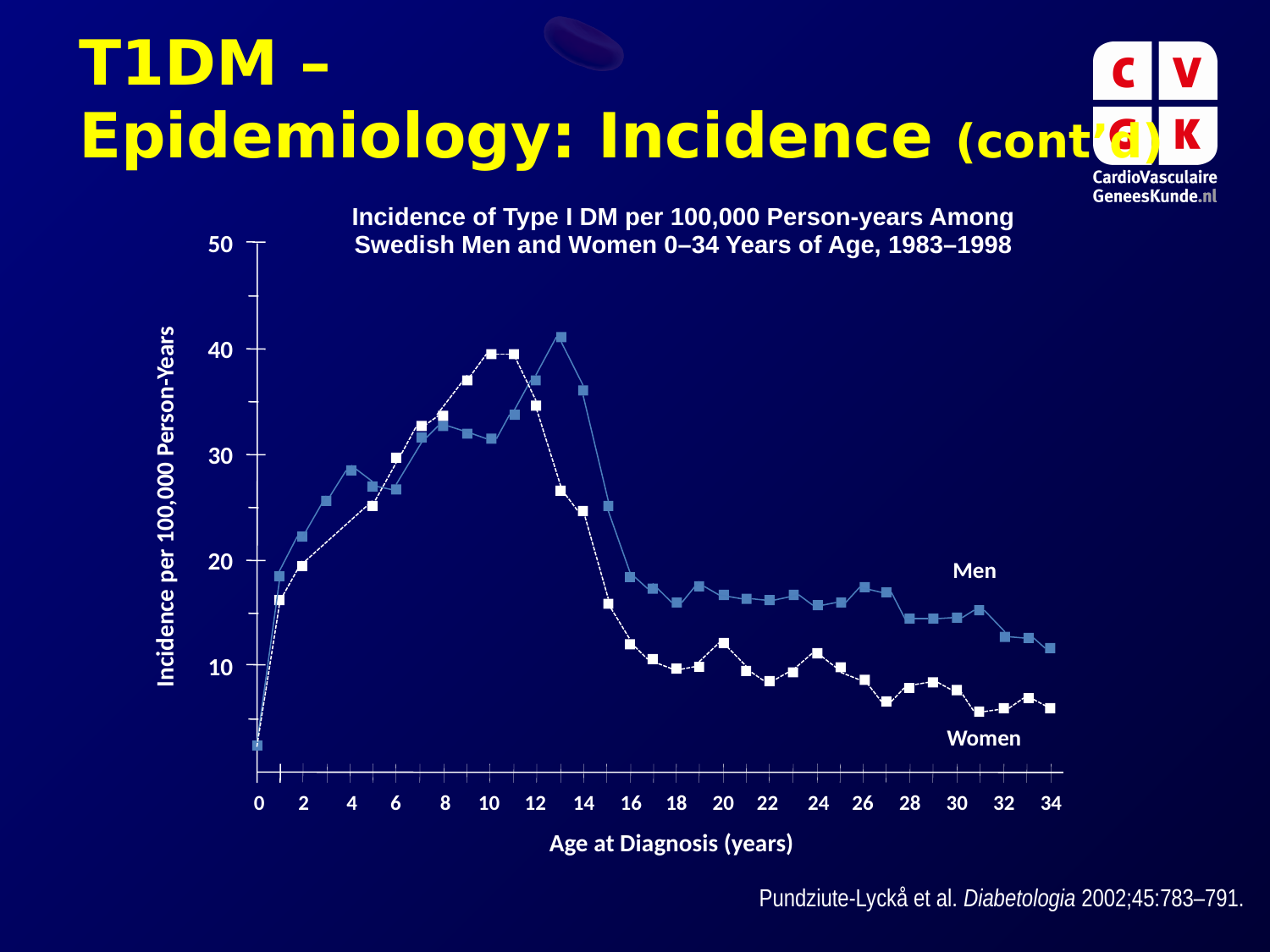

T1DM –
Epidemiology: Incidence (cont’d)
| Incidence of Type I DM per 100,000 Person-years Among Swedish Men and Women 0–34 Years of Age, 1983–1998 |  |
| --- | --- |
50
40

30

Incidence per 100,000 Person-Years

20
Men

10

Women

0
4
6
8
10
12
14
16
18
20
22
24
26
28
30
32
34
2
Age at Diagnosis (years)
Pundziute-Lyckå et al. Diabetologia 2002;45:783–791.